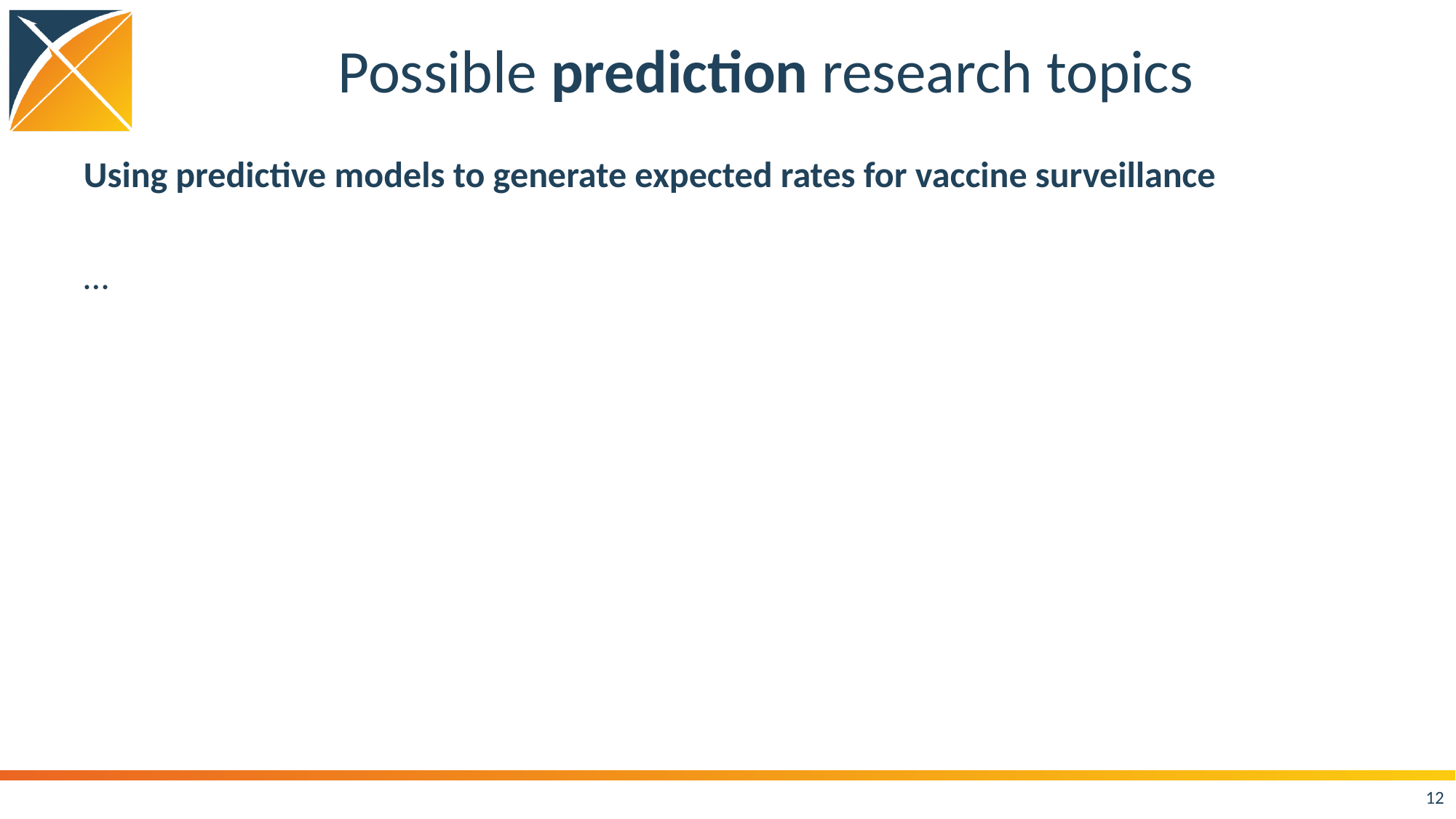

# Possible prediction research topics
Using predictive models to generate expected rates for vaccine surveillance

…

12